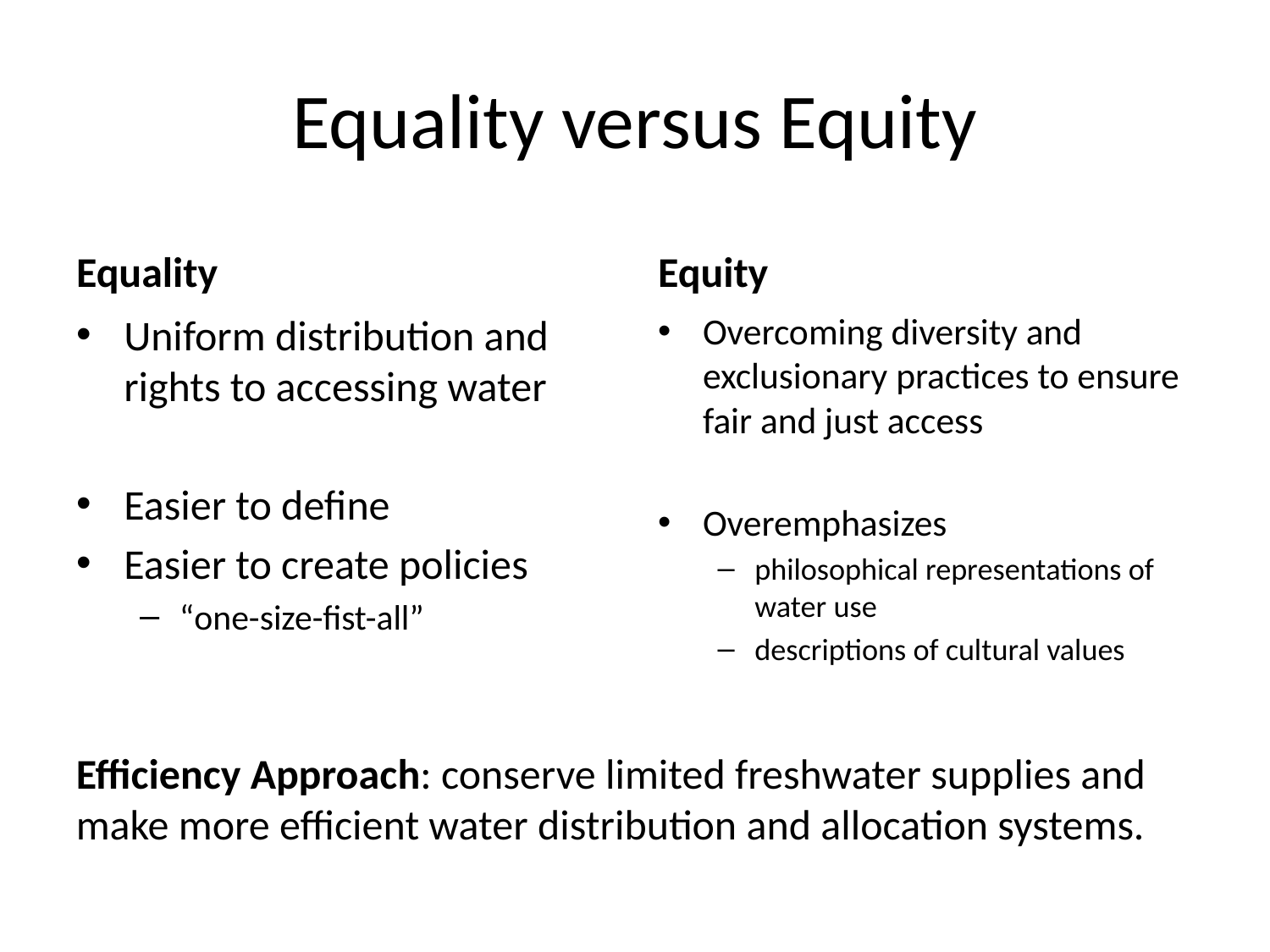

# Equality versus Equity
Equality
Equity
Uniform distribution and rights to accessing water

Easier to define
Easier to create policies
“one-size-fist-all”
Overcoming diversity and exclusionary practices to ensure fair and just access

Overemphasizes
philosophical representations of water use
descriptions of cultural values
Efficiency Approach: conserve limited freshwater supplies and make more efficient water distribution and allocation systems.